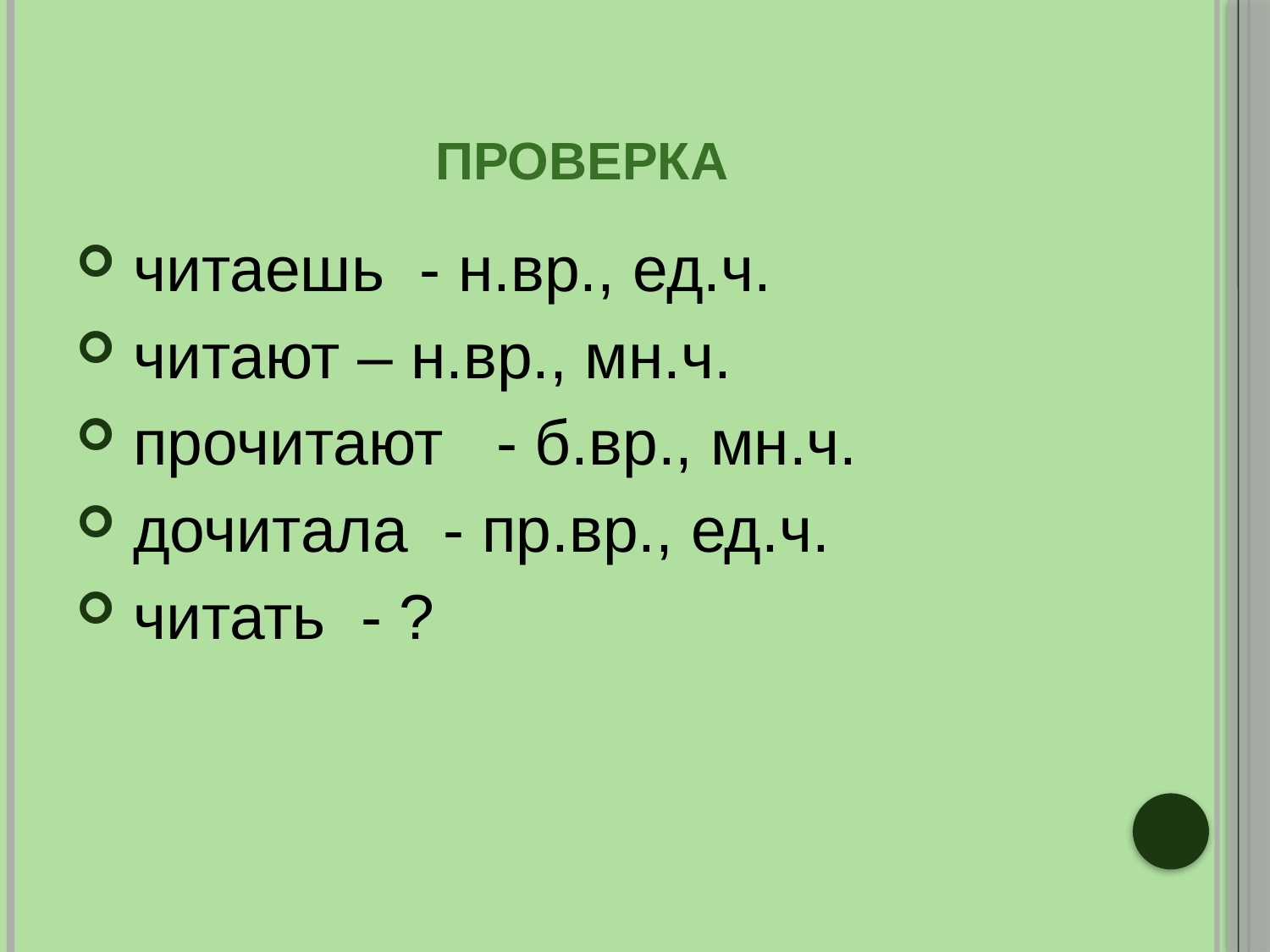

# Проверка
 читаешь  - н.вр., ед.ч.
 читают – н.вр., мн.ч.
 прочитают   - б.вр., мн.ч.
 дочитала  - пр.вр., ед.ч.
 читать  - ?